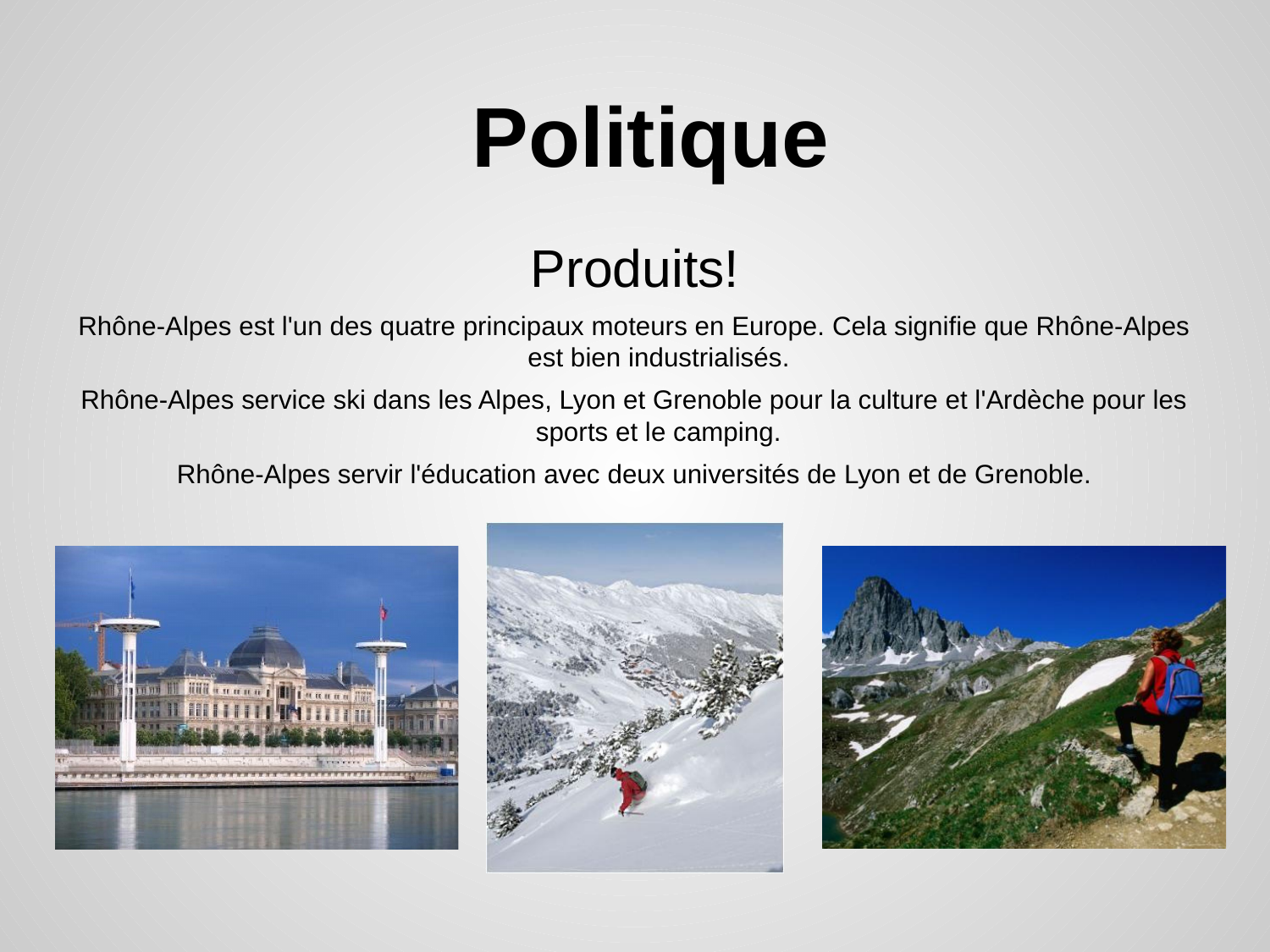

# Politique
Produits!
Rhône-Alpes est l'un des quatre principaux moteurs en Europe. Cela signifie que Rhône-Alpes est bien industrialisés.
Rhône-Alpes service ski dans les Alpes, Lyon et Grenoble pour la culture et l'Ardèche pour les sports et le camping.
Rhône-Alpes servir l'éducation avec deux universités de Lyon et de Grenoble.